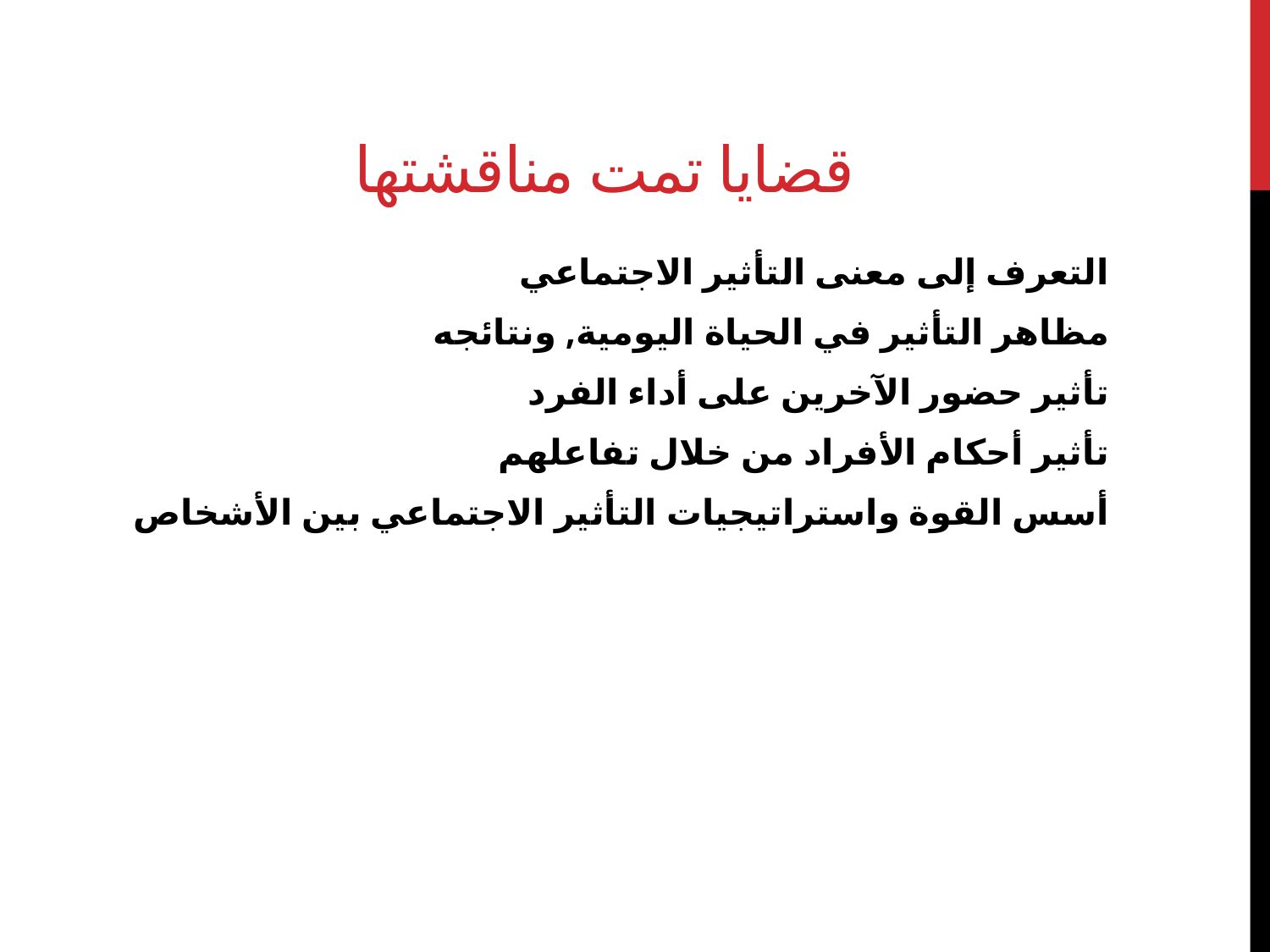

# قضايا تمت مناقشتها
التعرف إلى معنى التأثير الاجتماعي
مظاهر التأثير في الحياة اليومية, ونتائجه
تأثير حضور الآخرين على أداء الفرد
تأثير أحكام الأفراد من خلال تفاعلهم
أسس القوة واستراتيجيات التأثير الاجتماعي بين الأشخاص